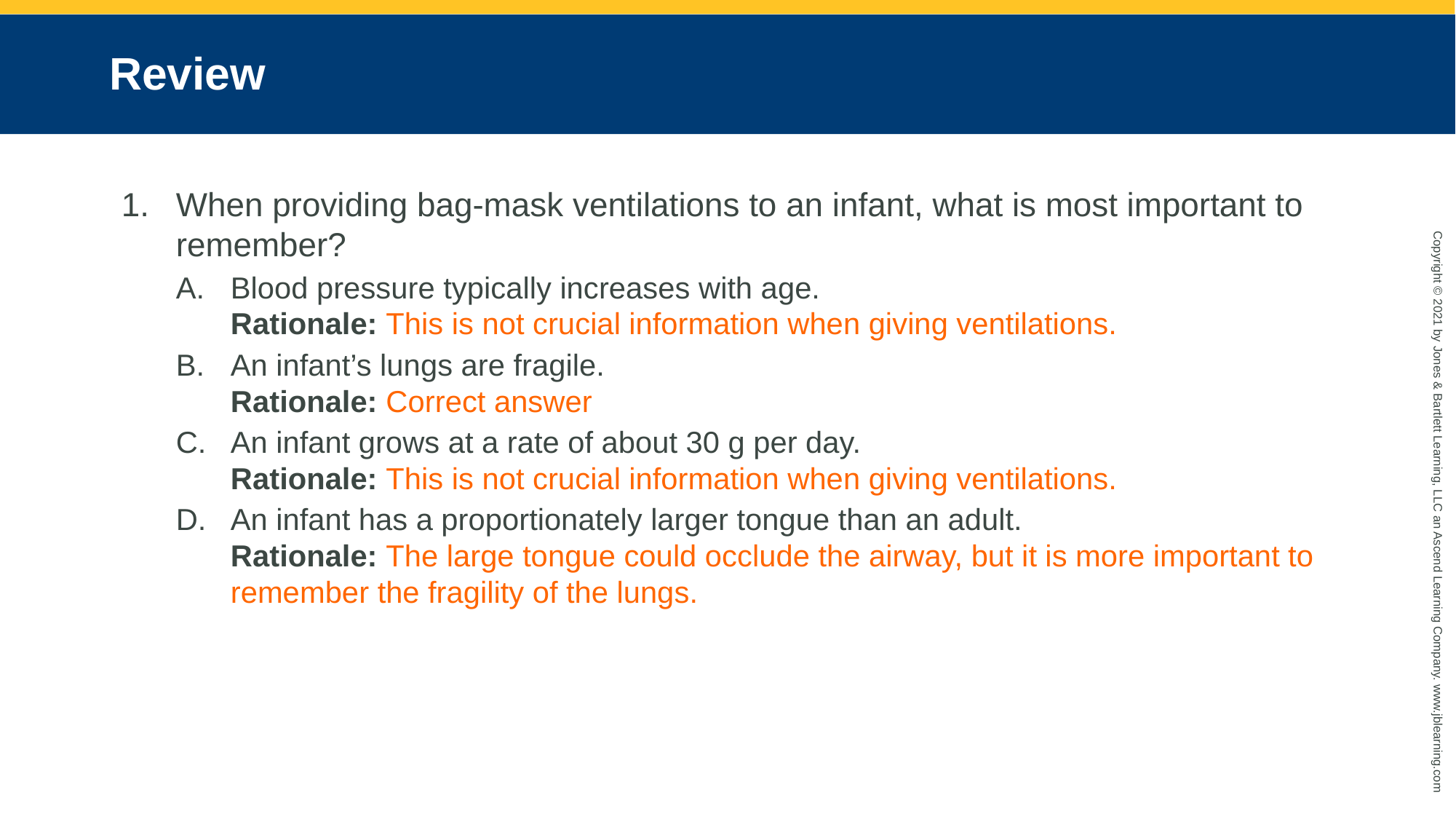

# Review
When providing bag-mask ventilations to an infant, what is most important to remember?
Blood pressure typically increases with age.
Rationale: This is not crucial information when giving ventilations.
An infant’s lungs are fragile.
Rationale: Correct answer
An infant grows at a rate of about 30 g per day.
Rationale: This is not crucial information when giving ventilations.
An infant has a proportionately larger tongue than an adult.
Rationale: The large tongue could occlude the airway, but it is more important to remember the fragility of the lungs.